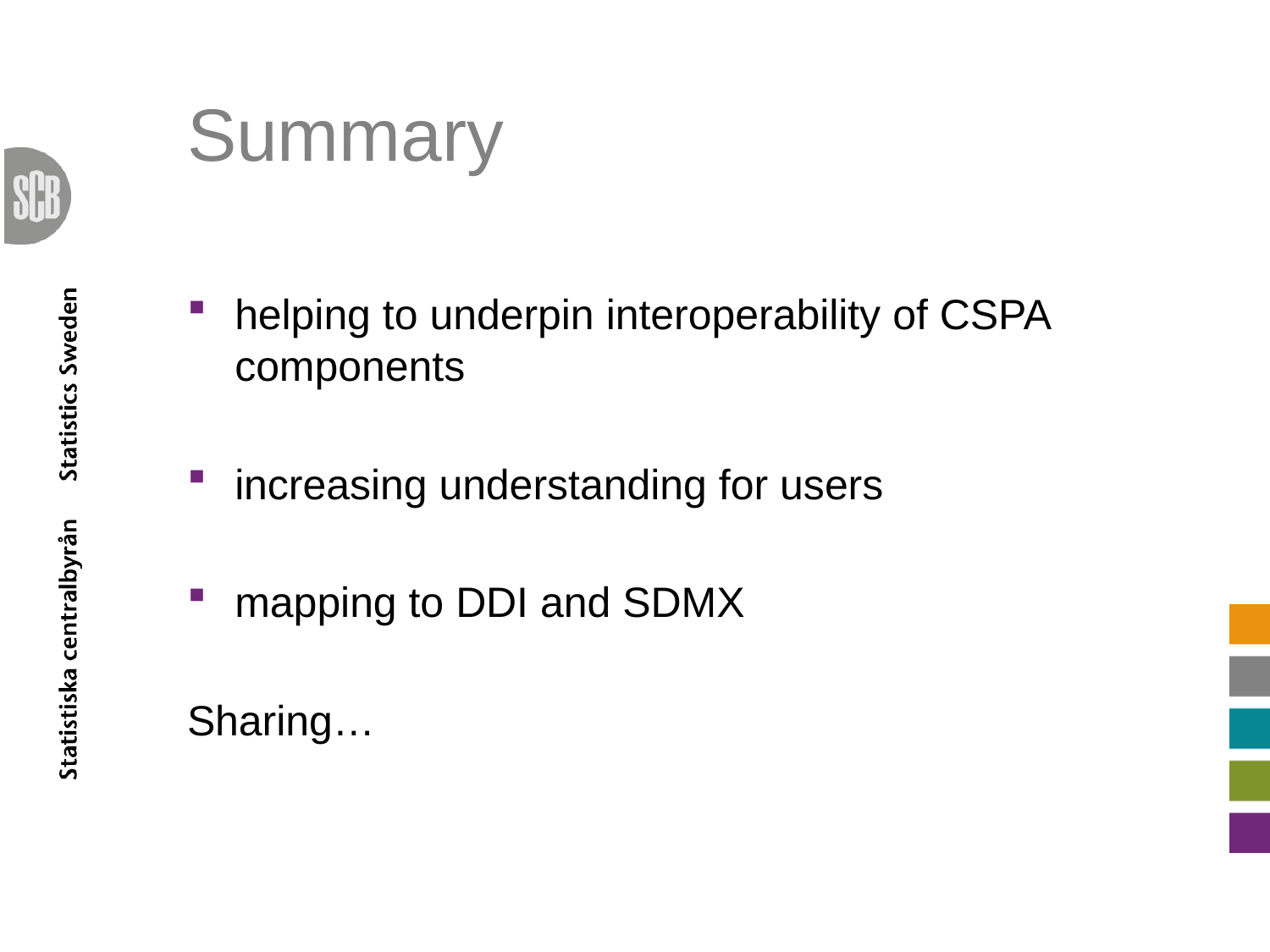

# Summary

helping to underpin interoperability of CSPA components

increasing understanding for users

mapping to DDI and SDMX

Sharing…